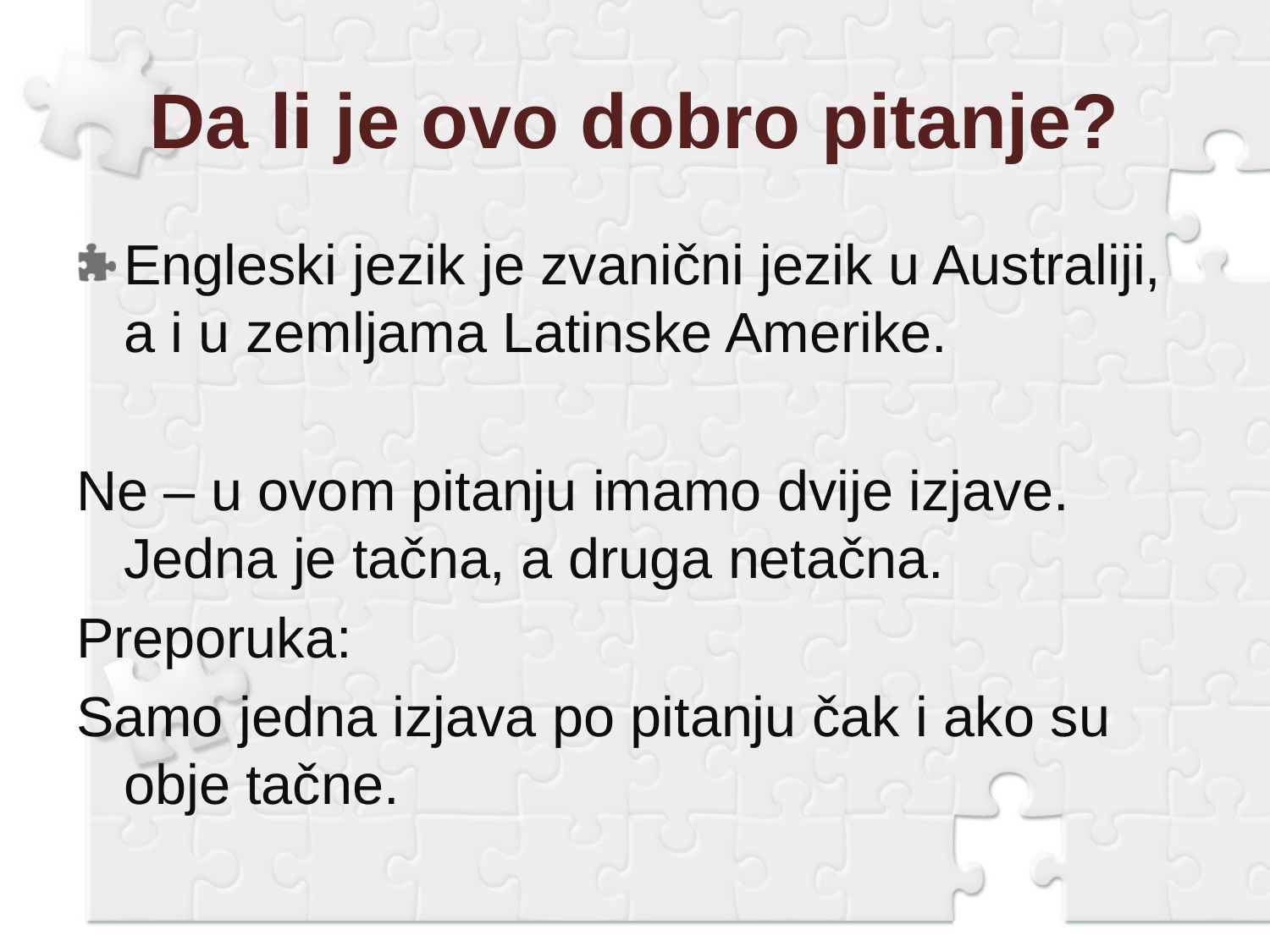

# Da li je ovo dobro pitanje?
Engleski jezik je zvanični jezik u Australiji, a i u zemljama Latinske Amerike.

Ne – u ovom pitanju imamo dvije izjave. Jedna je tačna, a druga netačna.
Preporuka:
Samo jedna izjava po pitanju čak i ako su obje tačne.